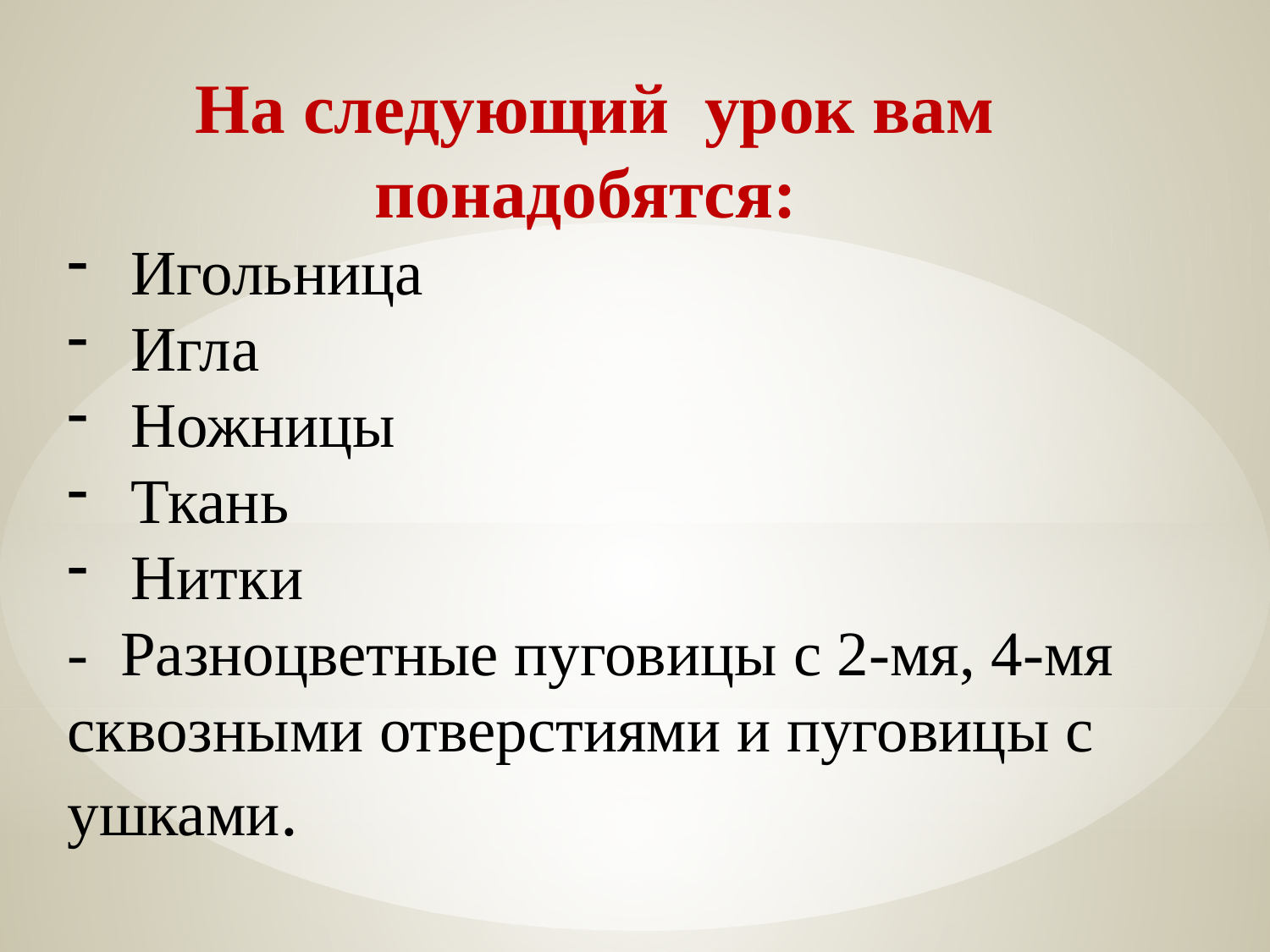

На следующий  урок вам понадобятся:
Игольница
Игла
Ножницы
Ткань
Нитки
-  Разноцветные пуговицы с 2-мя, 4-мя сквозными отверстиями и пуговицы с ушками.